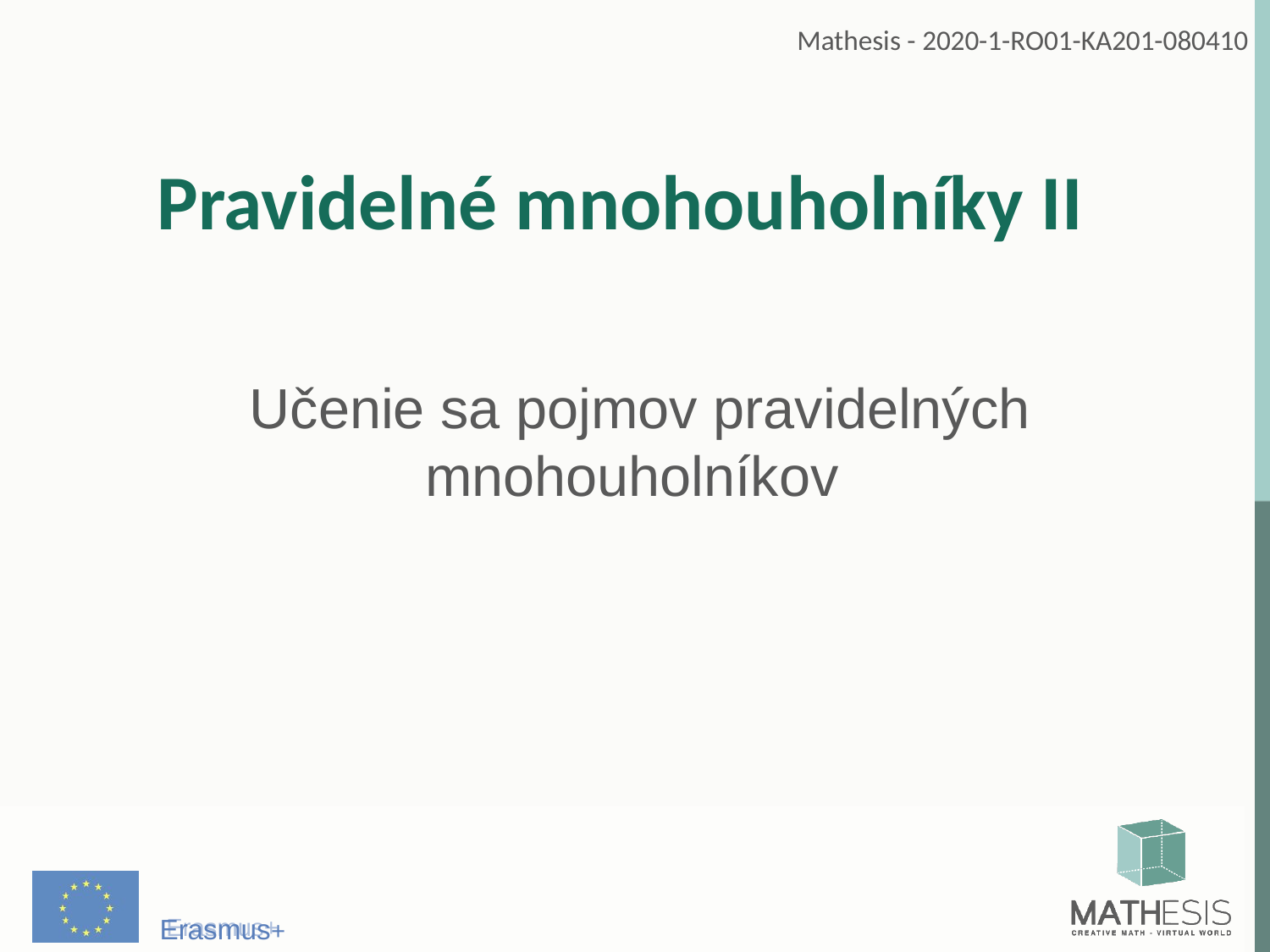

# Pravidelné mnohouholníky II
Učenie sa pojmov pravidelných mnohouholníkov